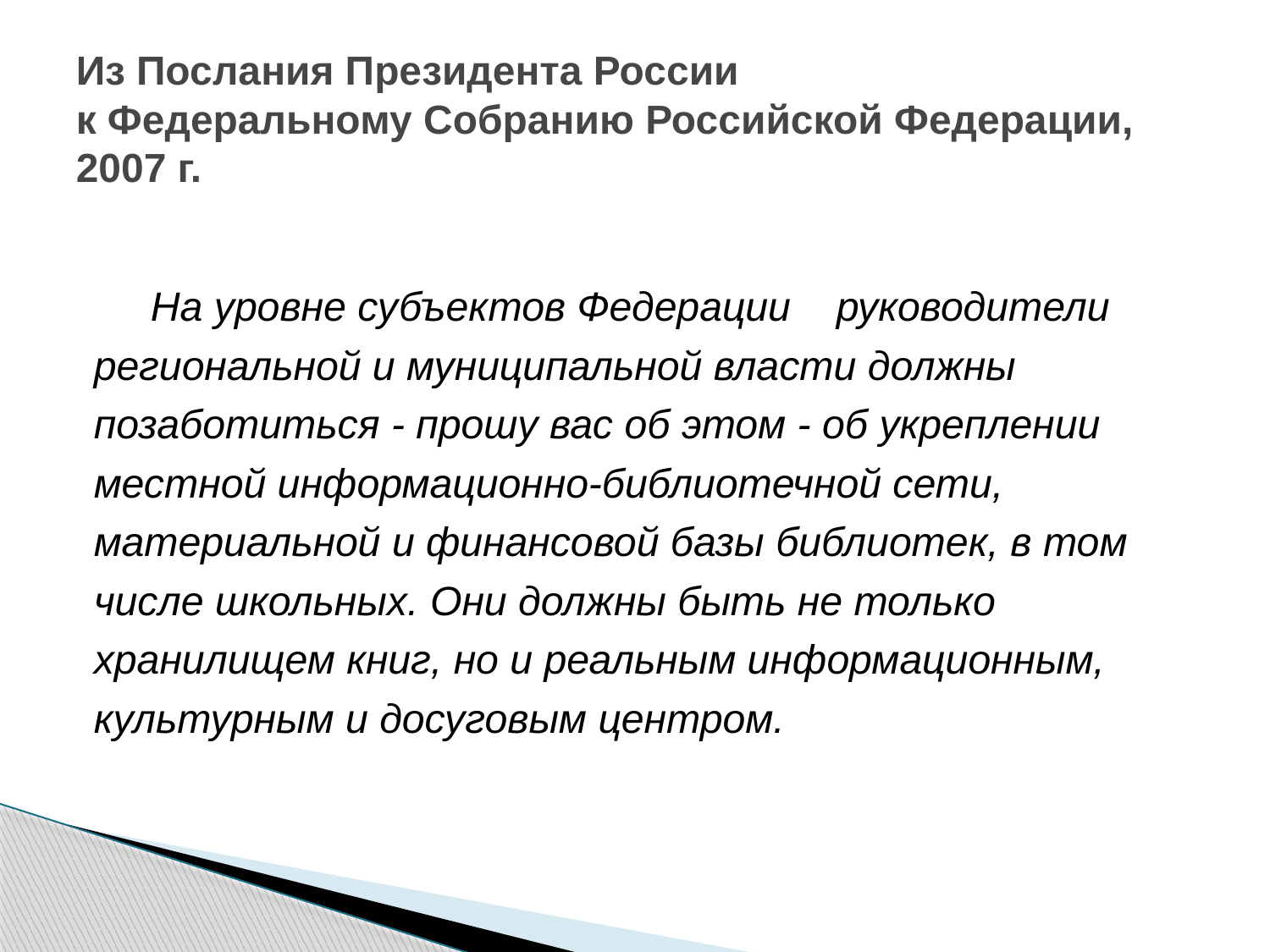

# Из Послания Президента России к Федеральному Собранию Российской Федерации, 2007 г.
        На уровне субъектов Федерации    руководители региональной и муниципальной власти должны позаботиться - прошу вас об этом - об укреплении местной информационно-библиотечной сети, материальной и финансовой базы библиотек, в том числе школьных. Они должны быть не только хранилищем книг, но и реальным информационным, культурным и досуговым центром.